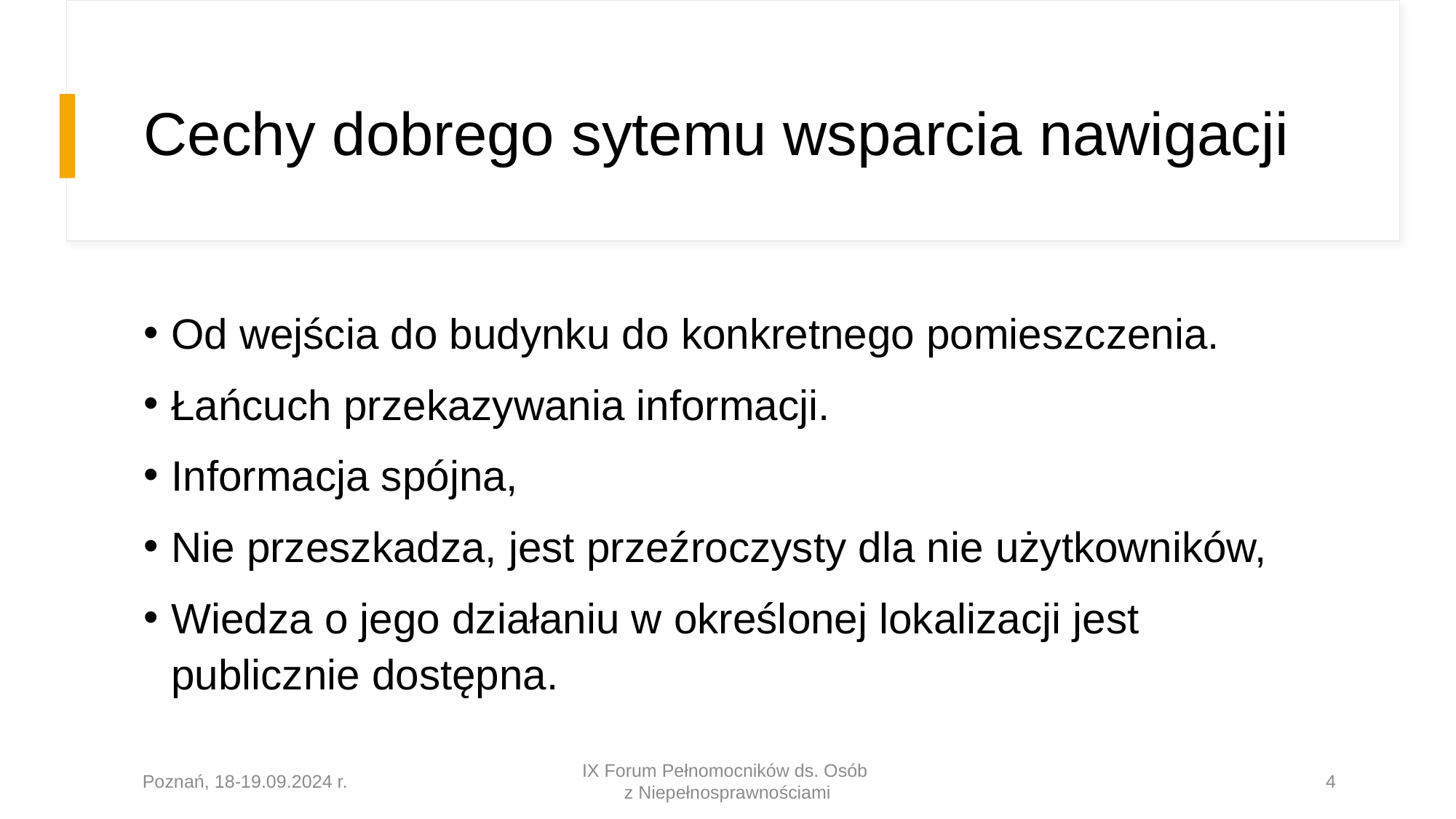

# Cechy dobrego sytemu wsparcia nawigacji
Od wejścia do budynku do konkretnego pomieszczenia.
Łańcuch przekazywania informacji.
Informacja spójna,
Nie przeszkadza, jest przeźroczysty dla nie użytkowników,
Wiedza o jego działaniu w określonej lokalizacji jest publicznie dostępna.

Poznań, 18-19.09.2024 r.
IX Forum Pełnomocników ds. Osób
z Niepełnosprawnościami
4